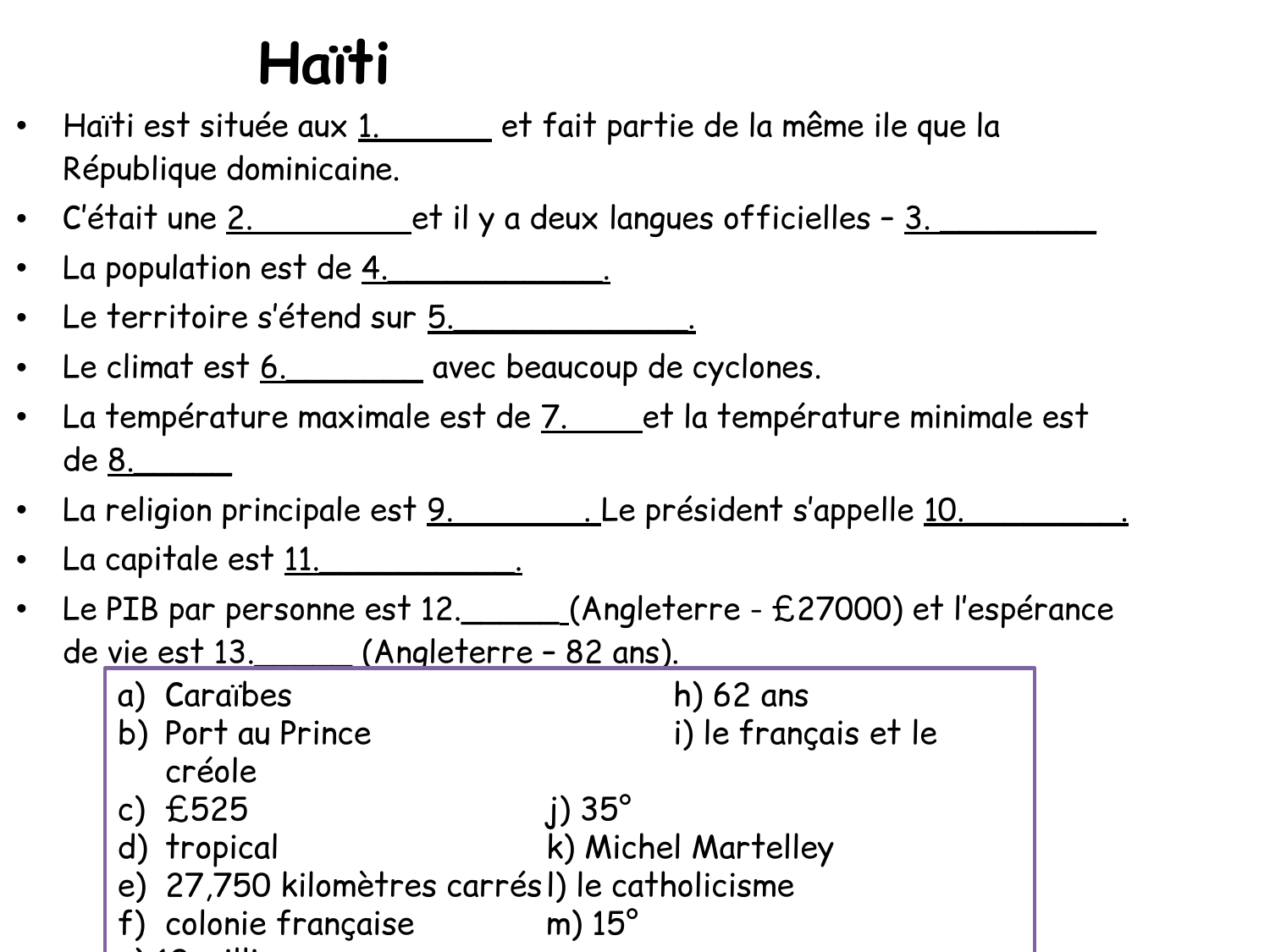

Haïti
Haïti est située aux 1.             et fait partie de la même ile que la République dominicaine.
C’était une 2.                 et il y a deux langues officielles – 3. ________
La population est de 4.___________.
Le territoire s’étend sur 5.____________.
Le climat est 6._______ avec beaucoup de cyclones.
La température maximale est de 7.        et la température minimale est de 8._____
La religion principale est 9.              . Le président s’appelle 10.________.
La capitale est 11.__________.
Le PIB par personne est 12._____ (Angleterre - £27000) et l’espérance de vie est 13._____ (Angleterre – 82 ans).
Caraïbes			h) 62 ans
Port au Prince			i) le français et le créole
£525			j) 35°
tropical			k) Michel Martelley
27,750 kilomètres carrés	l) le catholicisme
colonie française		m) 15°
g) 10 millions personnes